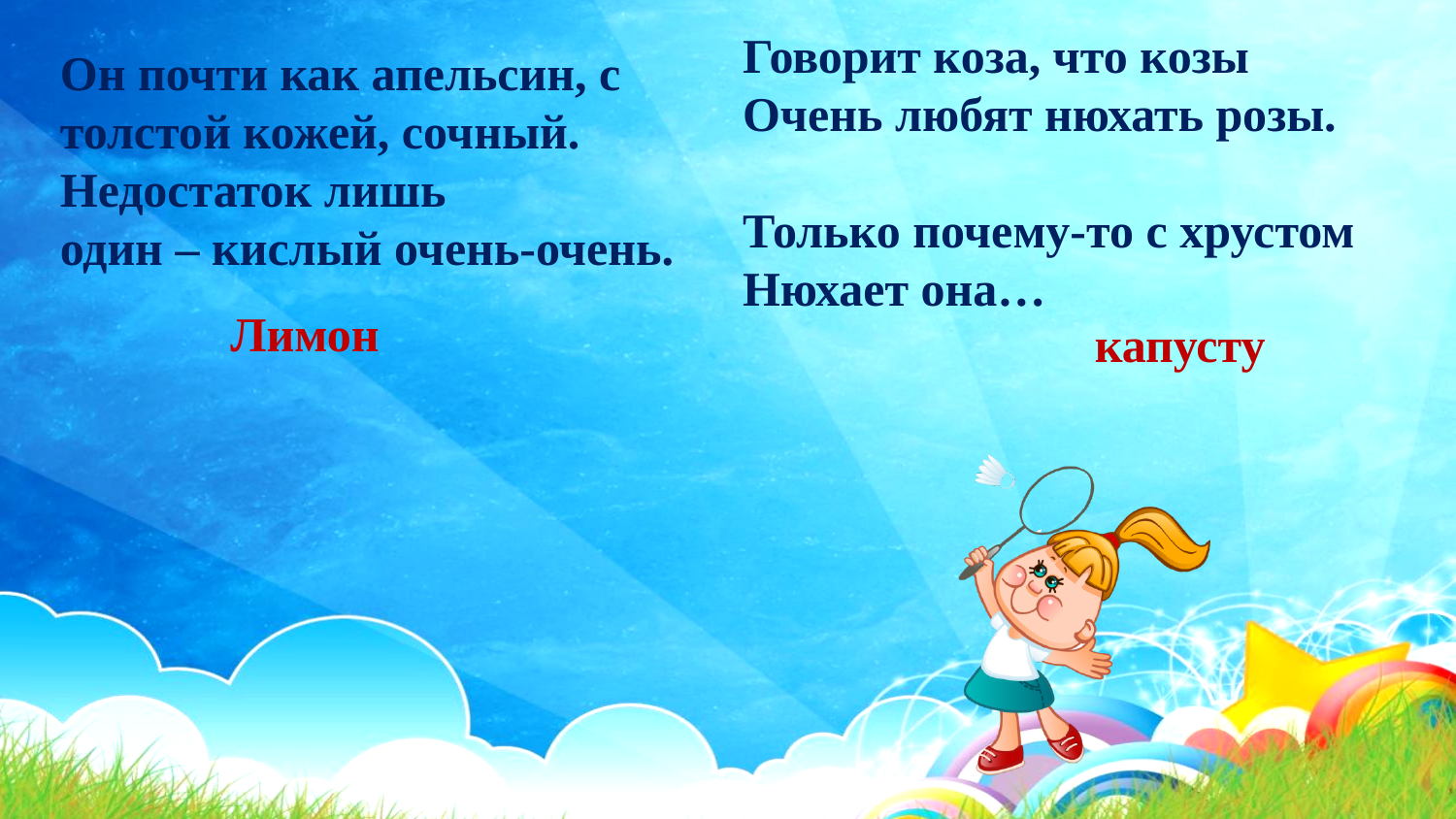

Он почти как апельсин, с толстой кожей, сочный.
Недостаток лишь
один – кислый очень-очень.
Говорит коза, что козы
Очень любят нюхать розы.
Только почему-то с хрустом
Нюхает она…
Лимон
капусту